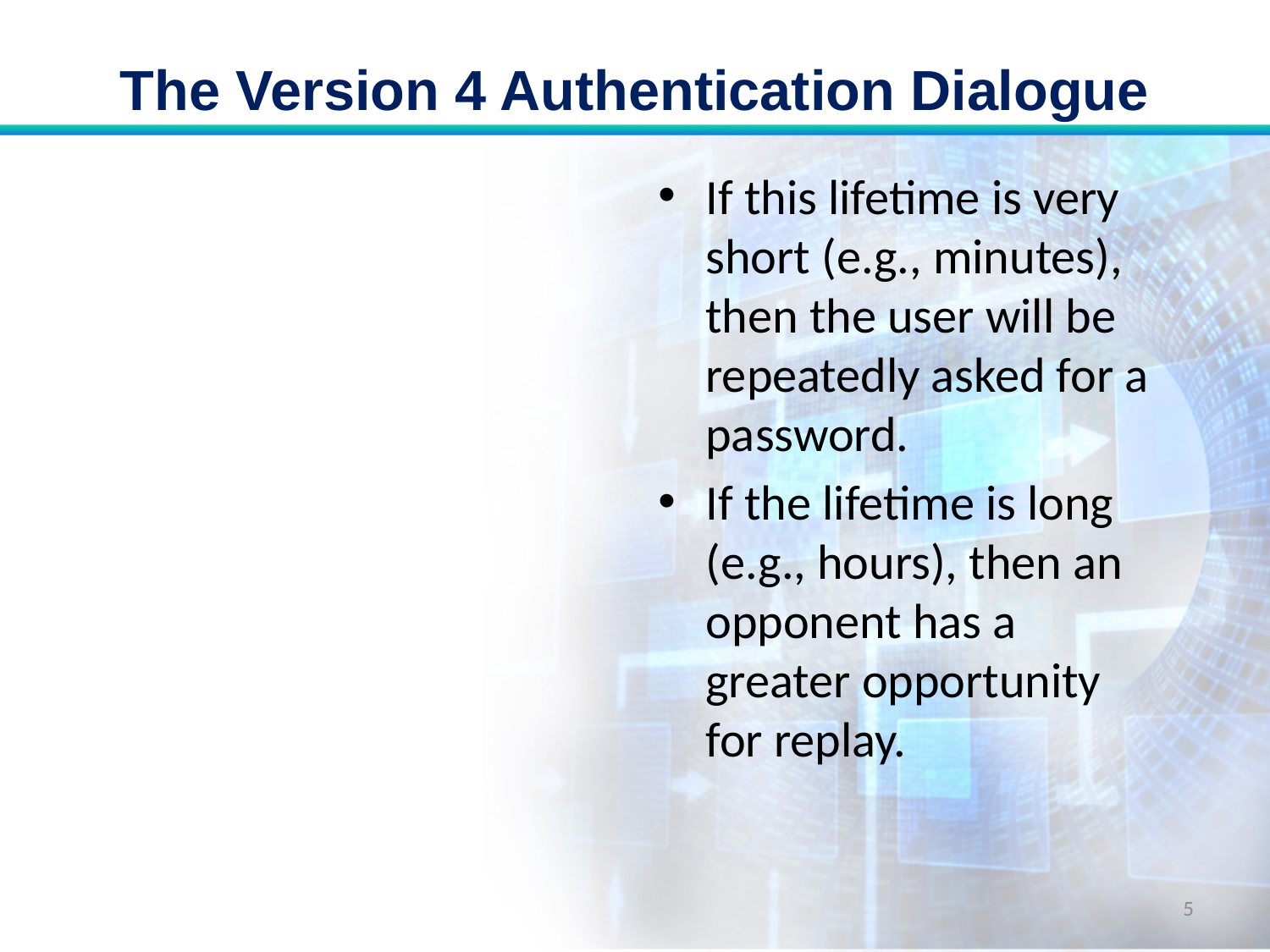

# The Version 4 Authentication Dialogue
If this lifetime is very short (e.g., minutes), then the user will be repeatedly asked for a password.
If the lifetime is long (e.g., hours), then an opponent has a greater opportunity for replay.
5